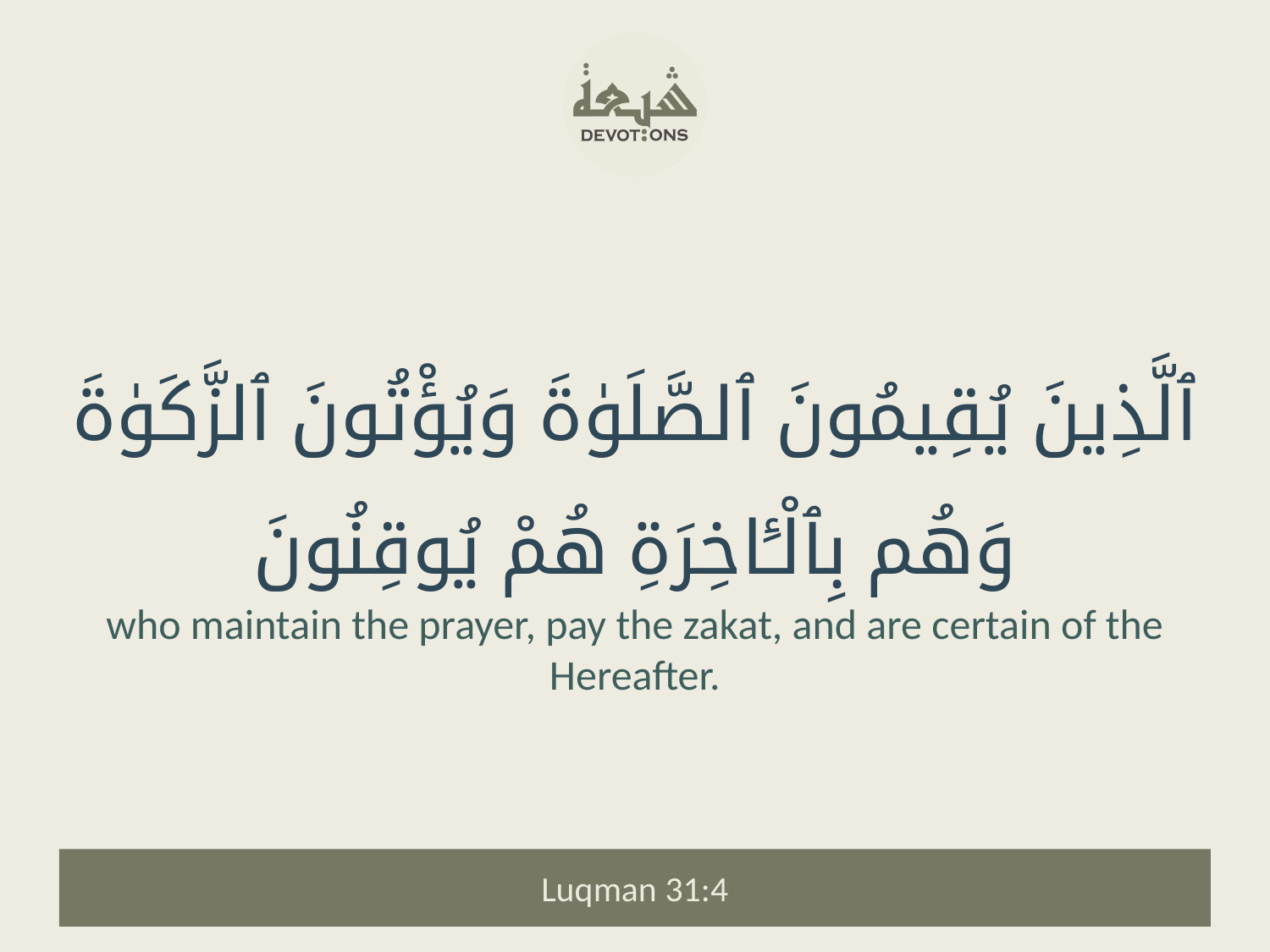

ٱلَّذِينَ يُقِيمُونَ ٱلصَّلَوٰةَ وَيُؤْتُونَ ٱلزَّكَوٰةَ وَهُم بِٱلْـَٔاخِرَةِ هُمْ يُوقِنُونَ
who maintain the prayer, pay the zakat, and are certain of the Hereafter.
Luqman 31:4